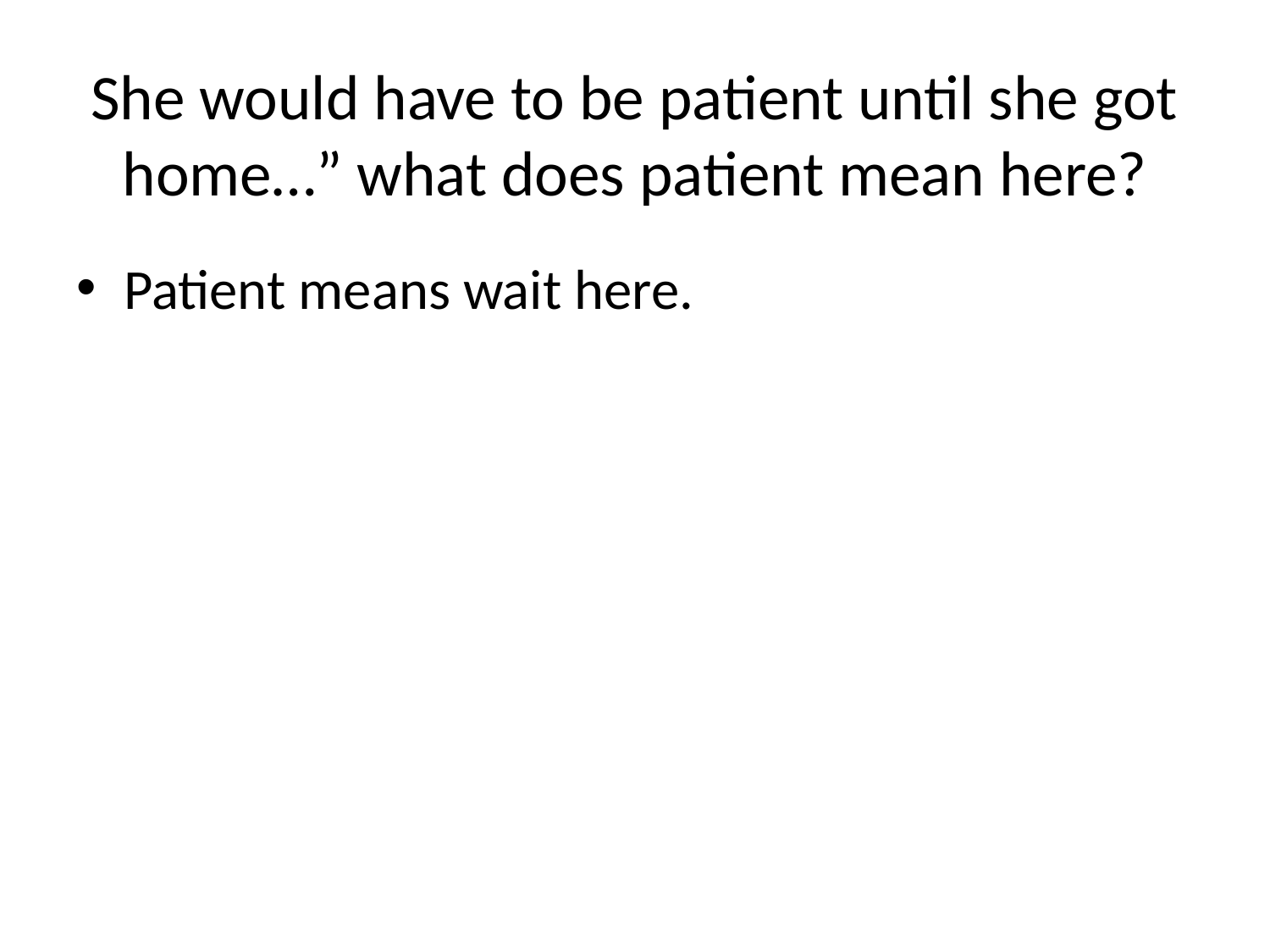

# She would have to be patient until she got home…” what does patient mean here?
Patient means wait here.